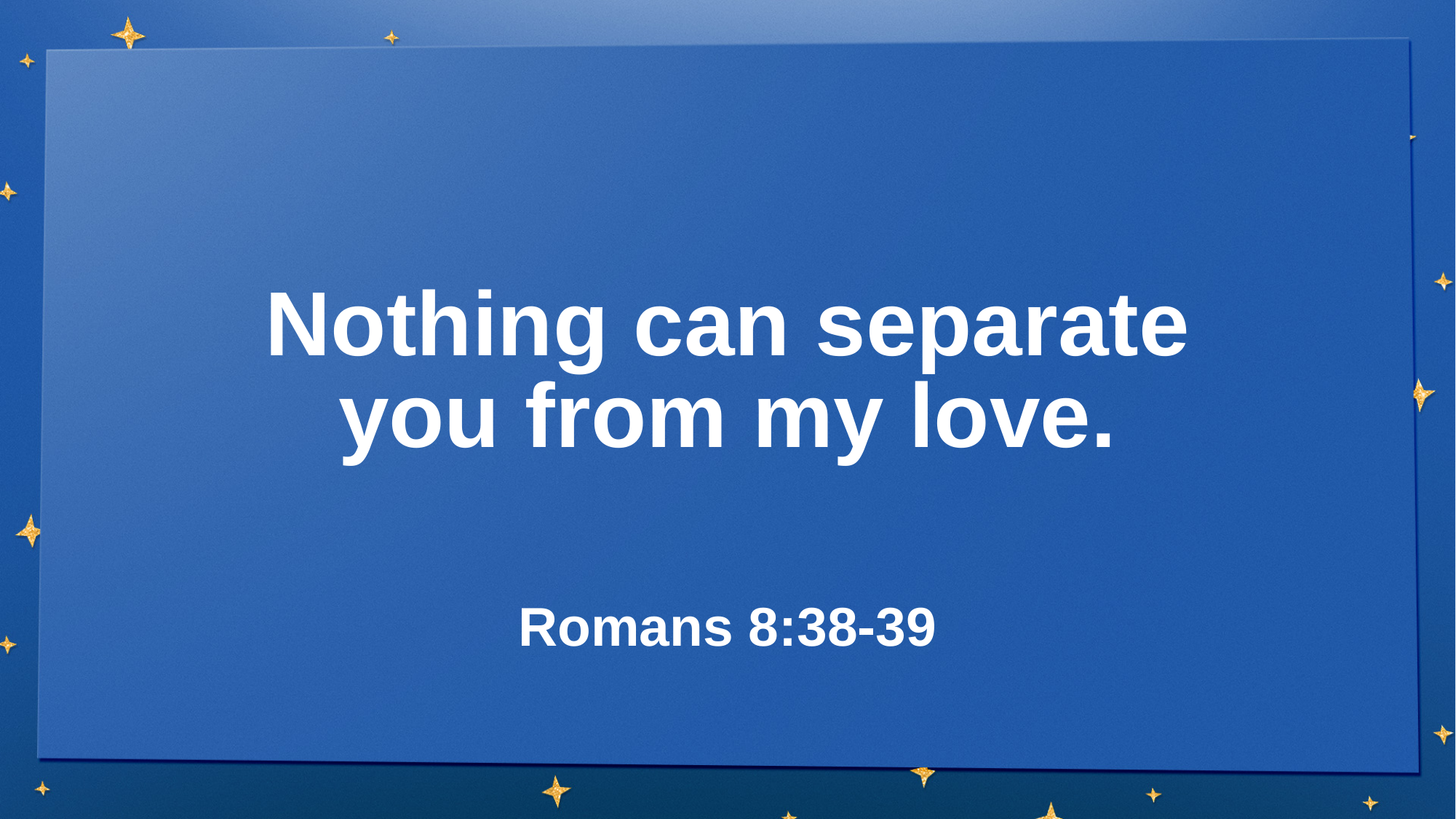

# Nothing can separate you from my love.
Romans 8:38-39